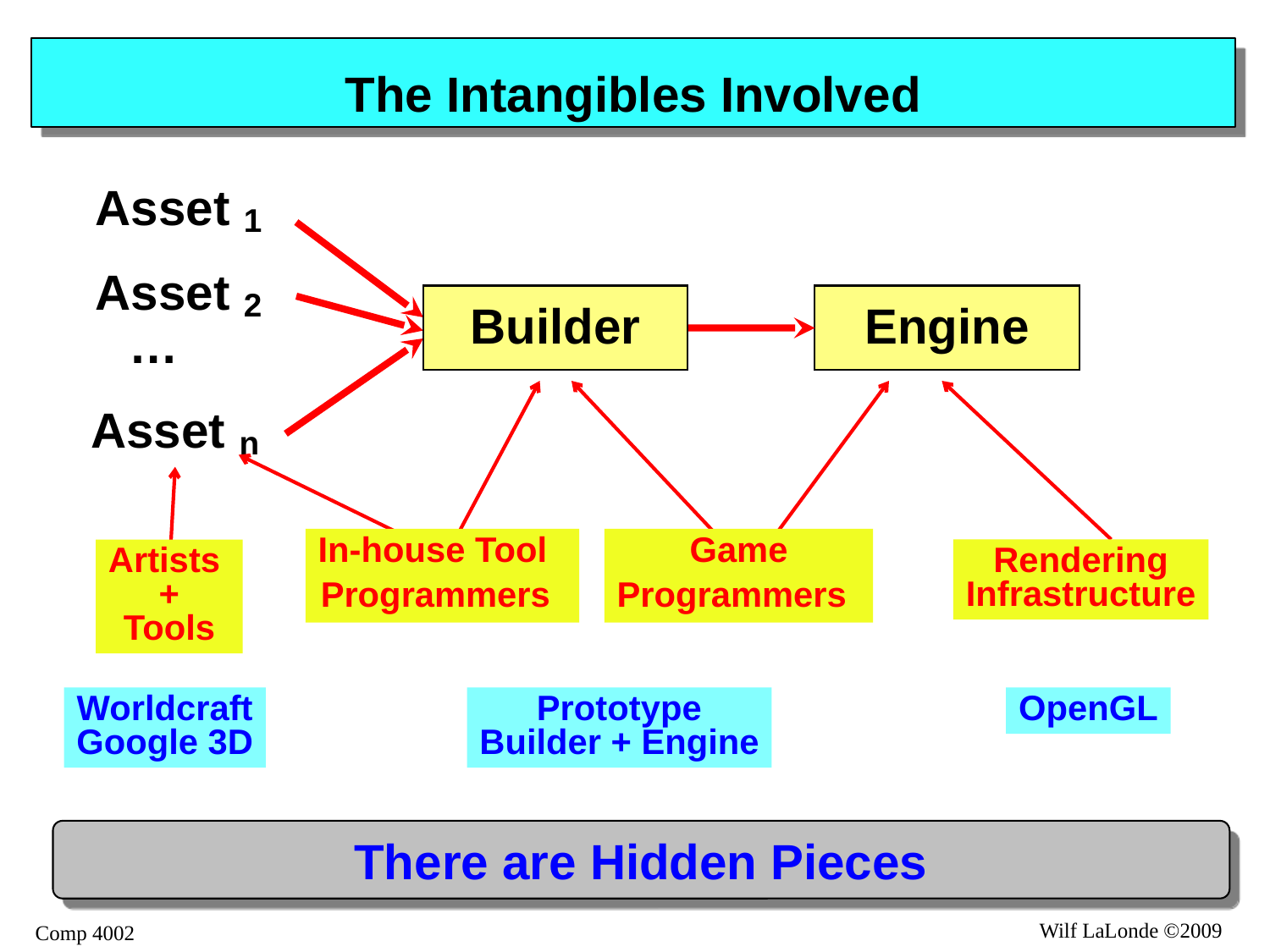

# The Intangibles Involved
Asset 1

Asset 2
Builder
Engine

…

Asset n
In-house Tool
Programmers
Game
Programmers
Artists
+
Tools
Rendering
Infrastructure
Worldcraft
Google 3D
Prototype
Builder + Engine
OpenGL
There are Hidden Pieces